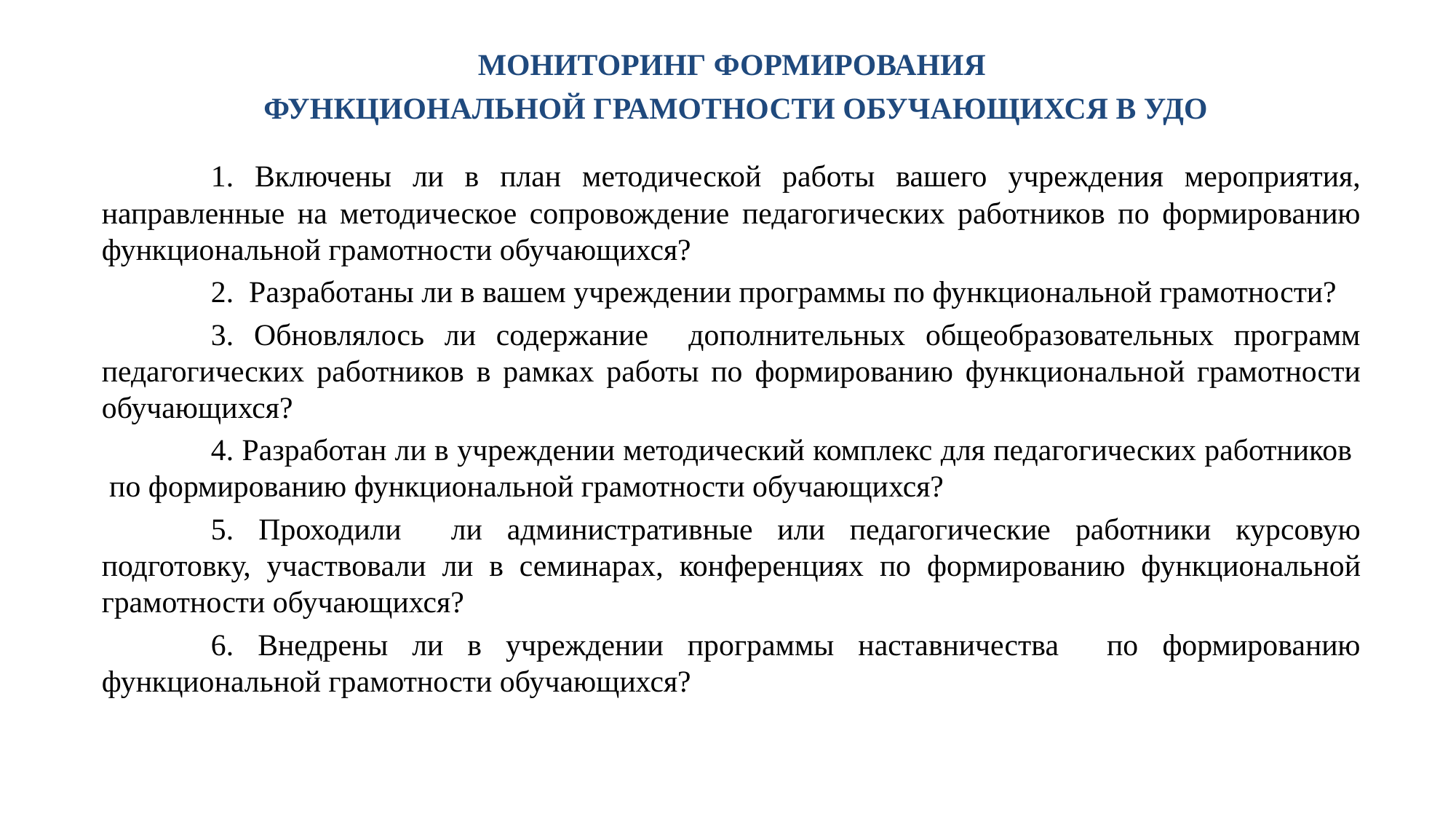

МОНИТОРИНГ ФОРМИРОВАНИЯ
ФУНКЦИОНАЛЬНОЙ ГРАМОТНОСТИ ОБУЧАЮЩИХСЯ В УДО

	1. Включены ли в план методической работы вашего учреждения мероприятия, направленные на методическое сопровождение педагогических работников по формированию функциональной грамотности обучающихся?
	2.  Разработаны ли в вашем учреждении программы по функциональной грамотности?
	3. Обновлялось ли содержание  дополнительных общеобразовательных программ педагогических работников в рамках работы по формированию функциональной грамотности обучающихся?
	4. Разработан ли в учреждении методический комплекс для педагогических работников   по формированию функциональной грамотности обучающихся?
	5. Проходили  ли административные или педагогические работники курсовую подготовку, участвовали ли в семинарах, конференциях по формированию функциональной грамотности обучающихся?
	6. Внедрены ли в учреждении программы наставничества  по формированию функциональной грамотности обучающихся?